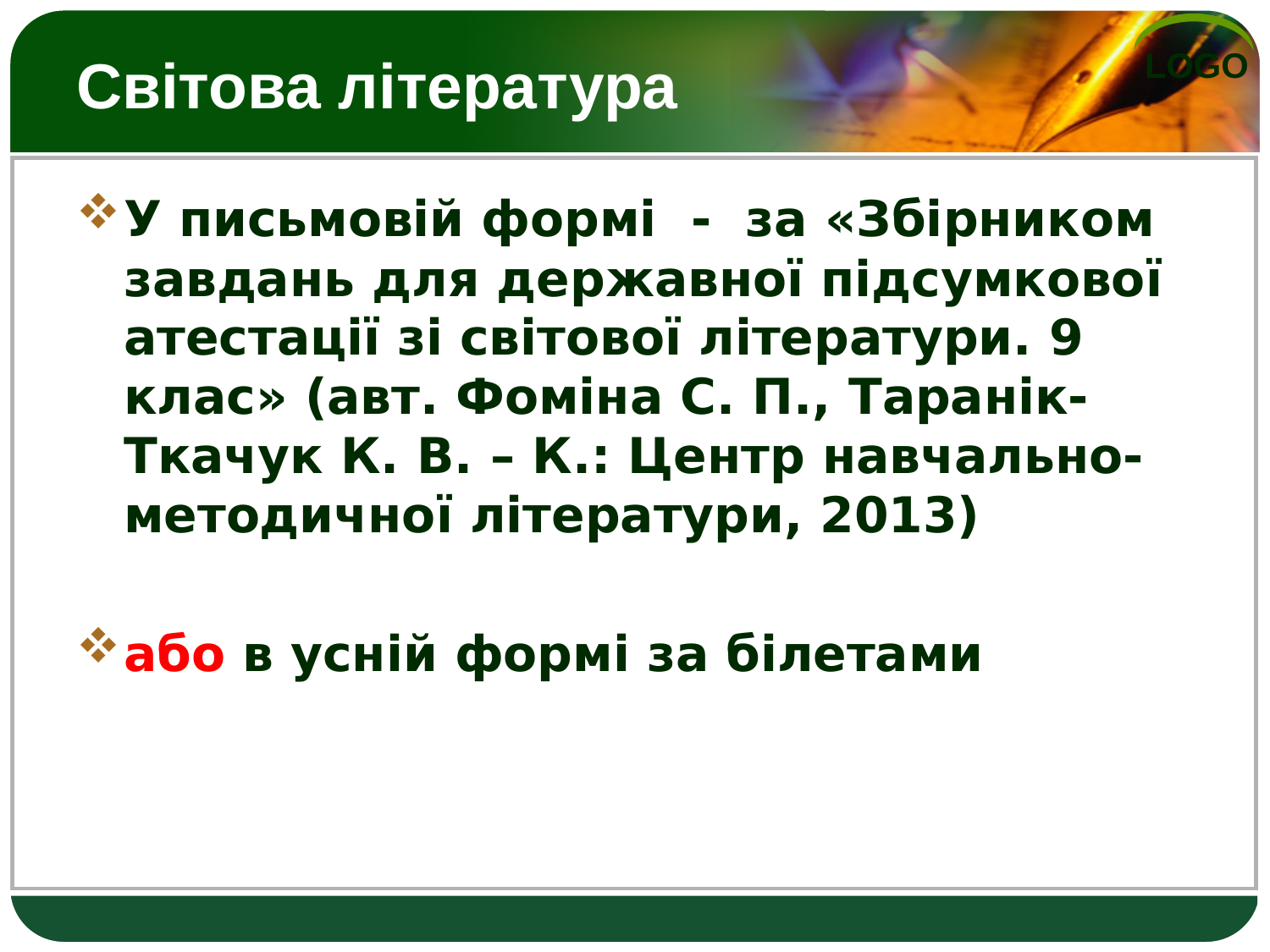

# Світова література
У письмовій формі  -  за «Збірником завдань для державної підсумкової атестації зі світової літератури. 9 клас» (авт. Фоміна С. П., Таранік-Ткачук К. В. – К.: Центр навчально-методичної літератури, 2013)

або в усній формі за білетами